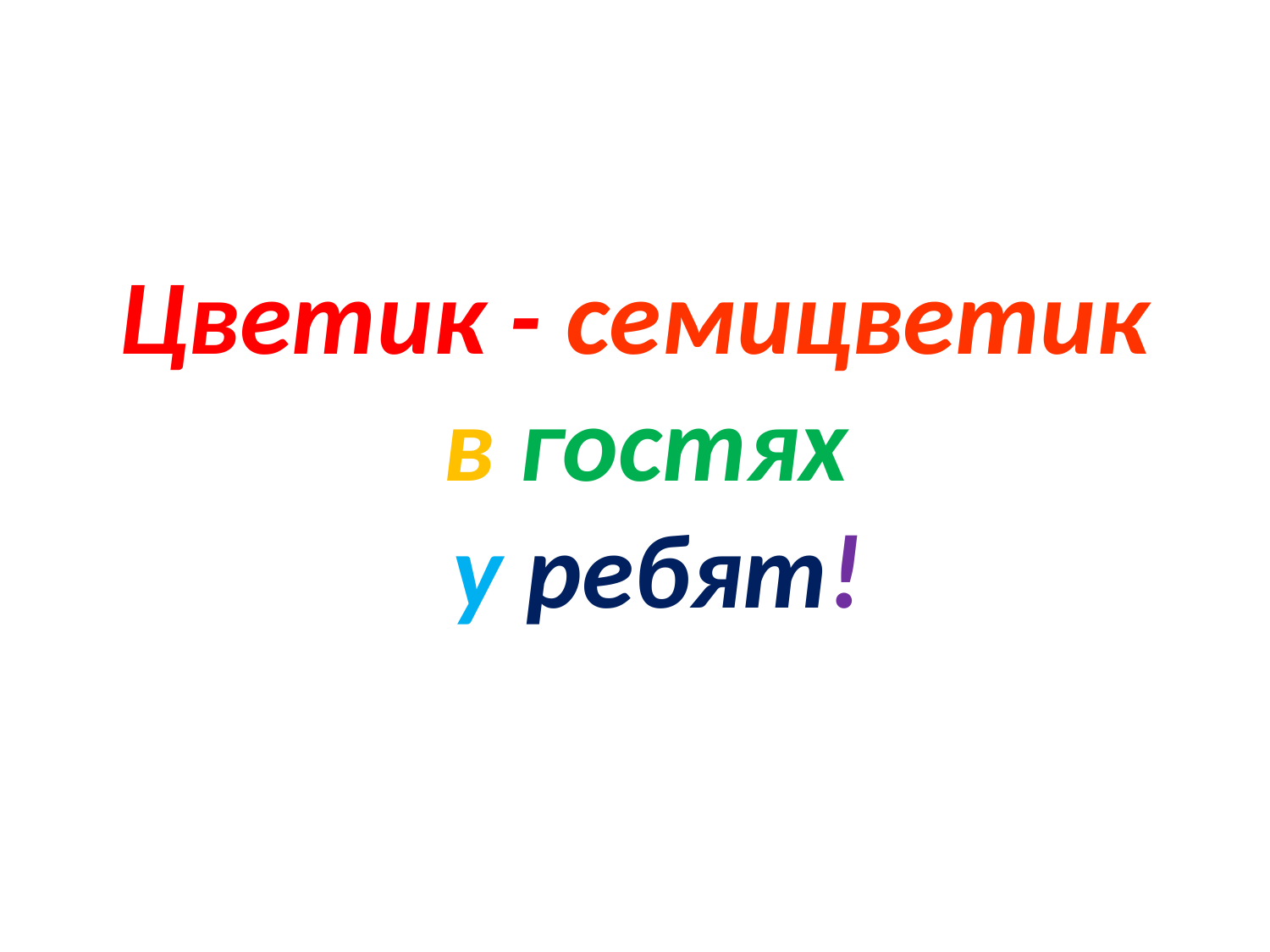

# Цветик - семицветик в гостях у ребят!